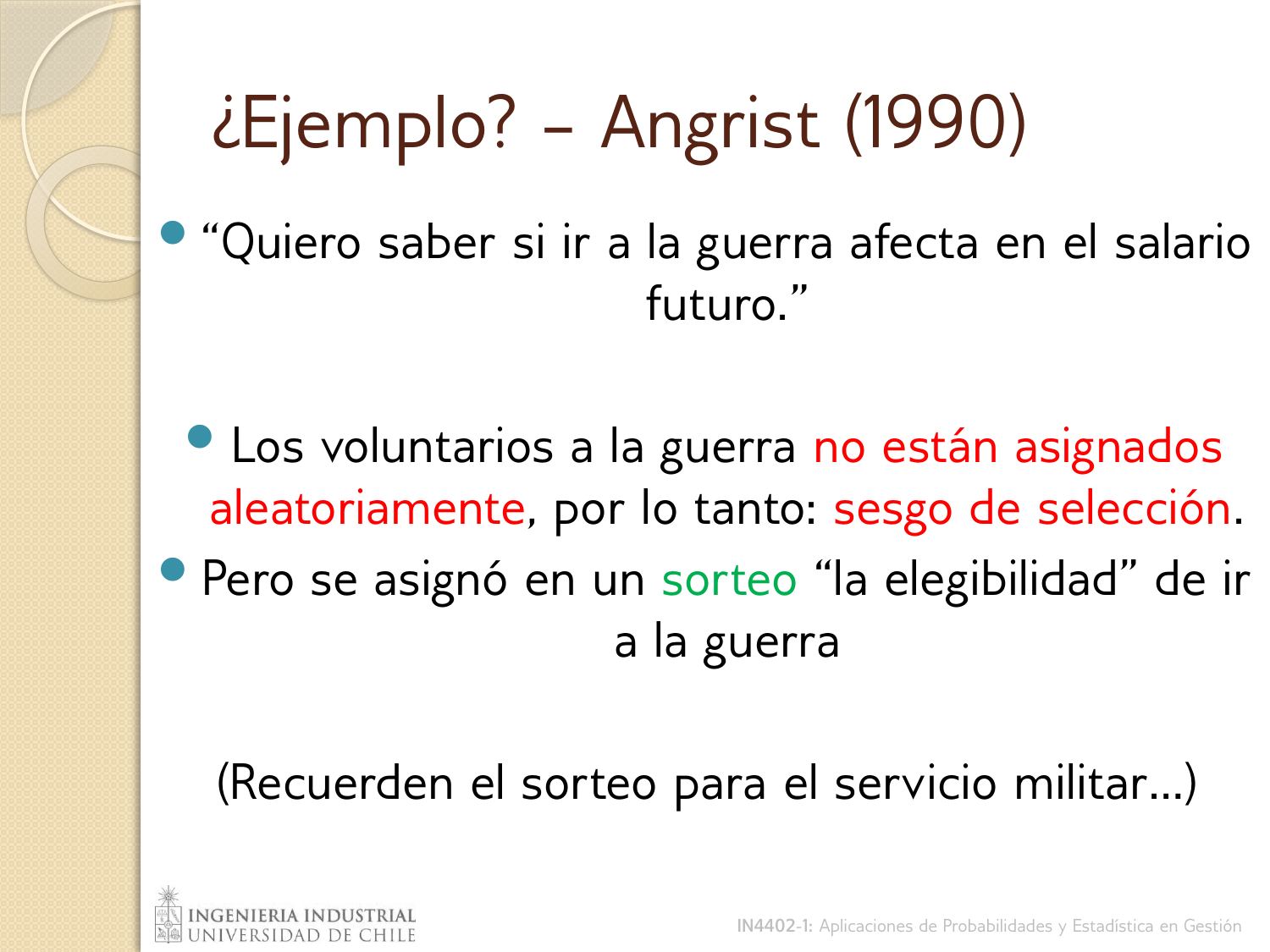

# ¿Ejemplo? – Angrist (1990)
“Quiero saber si ir a la guerra afecta en el salario futuro.”

Los voluntarios a la guerra no están asignados aleatoriamente, por lo tanto: sesgo de selección.
Pero se asignó en un sorteo “la elegibilidad” de ir a la guerra

(Recuerden el sorteo para el servicio militar…)